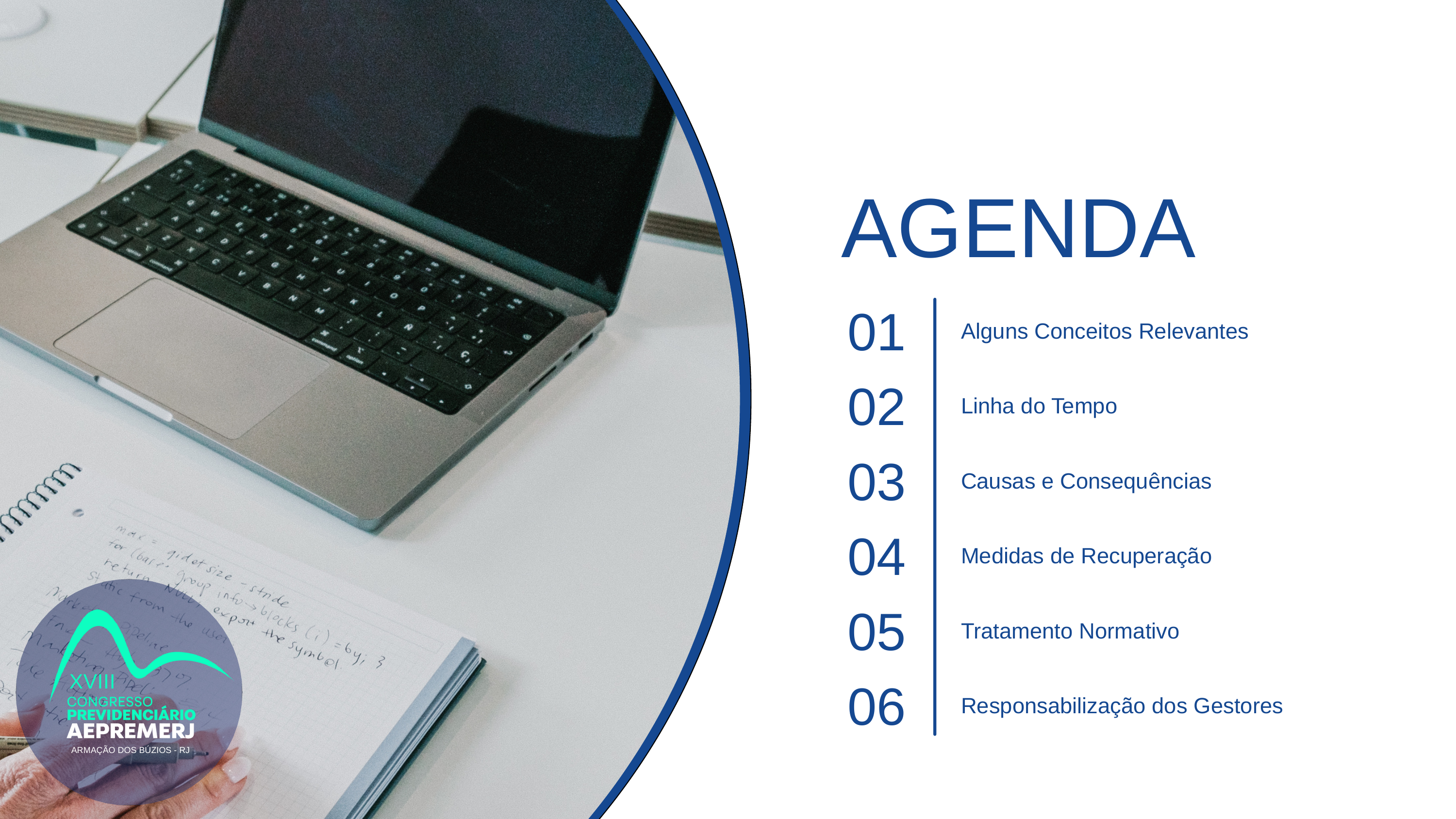

AGENDA

01
Alguns Conceitos Relevantes
02
Linha do Tempo
03
Causas e Consequências
04
Medidas de Recuperação

XVIII

ARMAÇÃO DOS BÚZIOS - RJ
05
Tratamento Normativo
06
Responsabilização dos Gestores